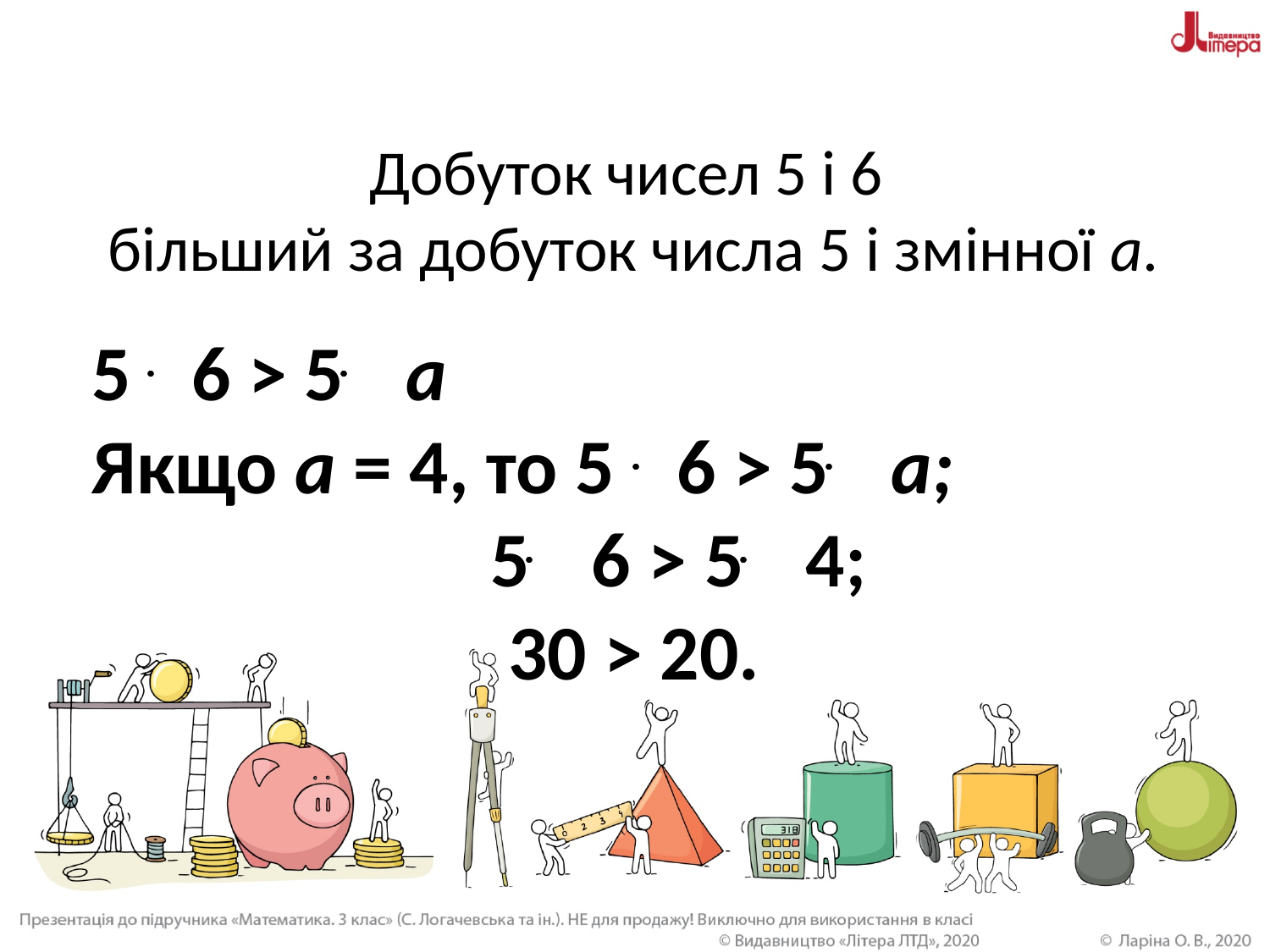

# Добуток чисел 5 і 6 більший за добуток числа 5 і змінної а.
5 ּּ  6 > 5 ּּ  а
Якщо а = 4, то 5 ּּ  6 > 5 ּּ  а;
			 5 ּּ  6 > 5 ּּ  4;
			  30 > 20.